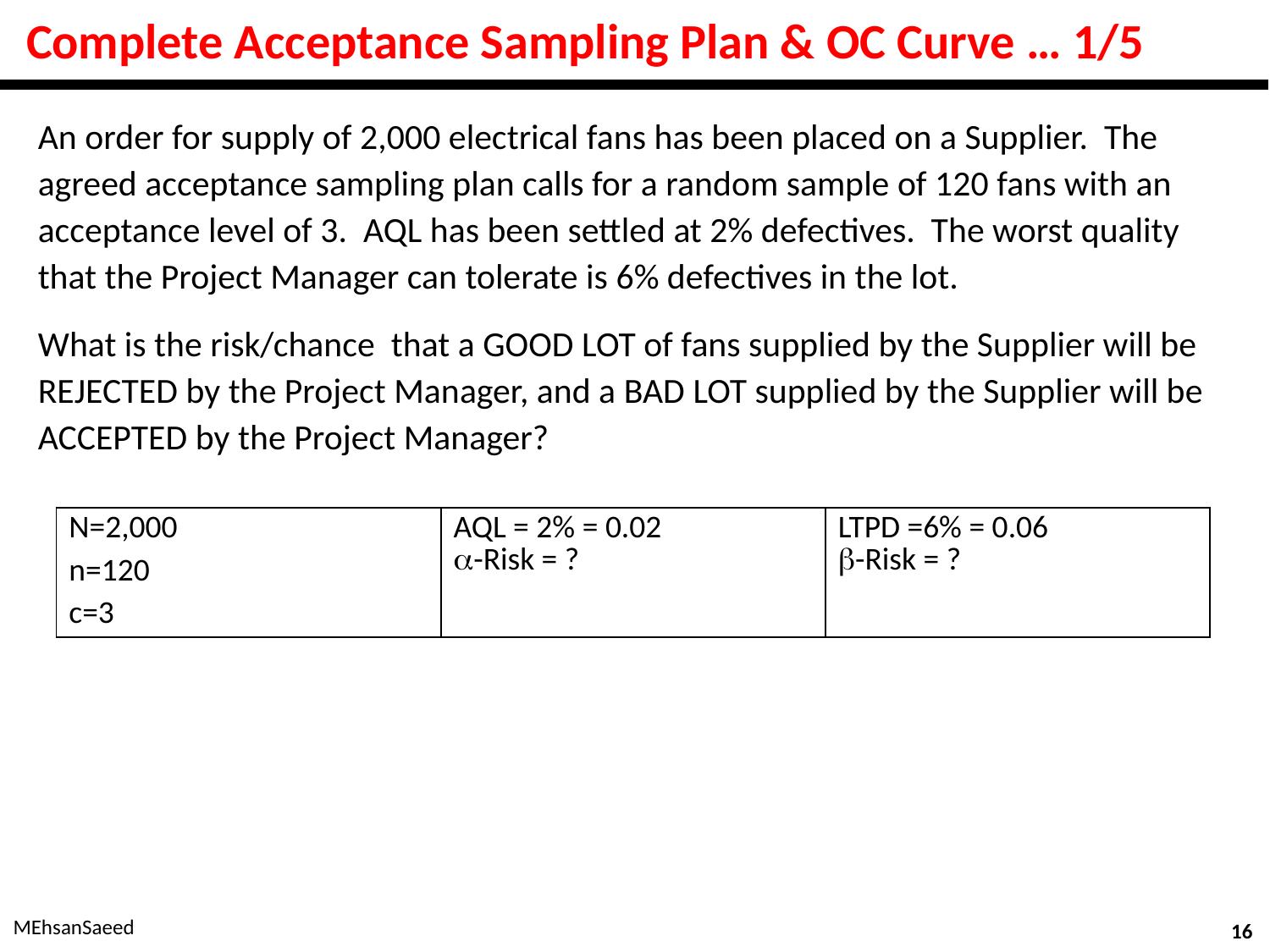

# Complete Acceptance Sampling Plan & OC Curve … 1/5
An order for supply of 2,000 electrical fans has been placed on a Supplier.  The agreed acceptance sampling plan calls for a random sample of 120 fans with an acceptance level of 3.  AQL has been settled at 2% defectives.  The worst quality that the Project Manager can tolerate is 6% defectives in the lot.
What is the risk/chance  that a GOOD LOT of fans supplied by the Supplier will be REJECTED by the Project Manager, and a BAD LOT supplied by the Supplier will be ACCEPTED by the Project Manager?
| N=2,000 n=120 c=3 | AQL = 2% = 0.02 α-Risk = ? | LTPD =6% = 0.06 β-Risk = ? |
| --- | --- | --- |
MEhsanSaeed
16